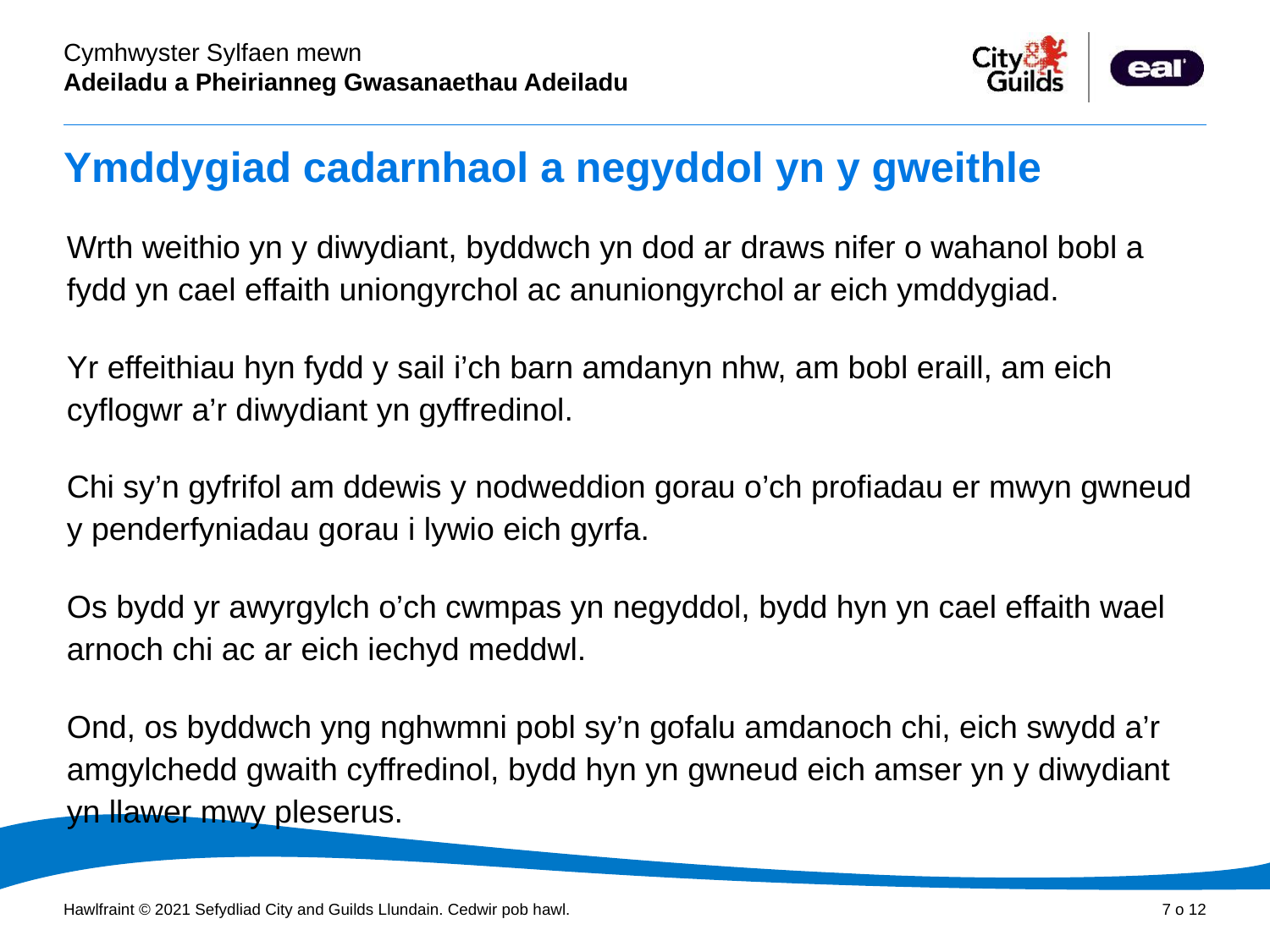

# Ymddygiad cadarnhaol a negyddol yn y gweithle
Wrth weithio yn y diwydiant, byddwch yn dod ar draws nifer o wahanol bobl a fydd yn cael effaith uniongyrchol ac anuniongyrchol ar eich ymddygiad.
Yr effeithiau hyn fydd y sail i’ch barn amdanyn nhw, am bobl eraill, am eich cyflogwr a’r diwydiant yn gyffredinol.
Chi sy’n gyfrifol am ddewis y nodweddion gorau o’ch profiadau er mwyn gwneud y penderfyniadau gorau i lywio eich gyrfa.
Os bydd yr awyrgylch o’ch cwmpas yn negyddol, bydd hyn yn cael effaith wael arnoch chi ac ar eich iechyd meddwl.
Ond, os byddwch yng nghwmni pobl sy’n gofalu amdanoch chi, eich swydd a’r amgylchedd gwaith cyffredinol, bydd hyn yn gwneud eich amser yn y diwydiant yn llawer mwy pleserus.